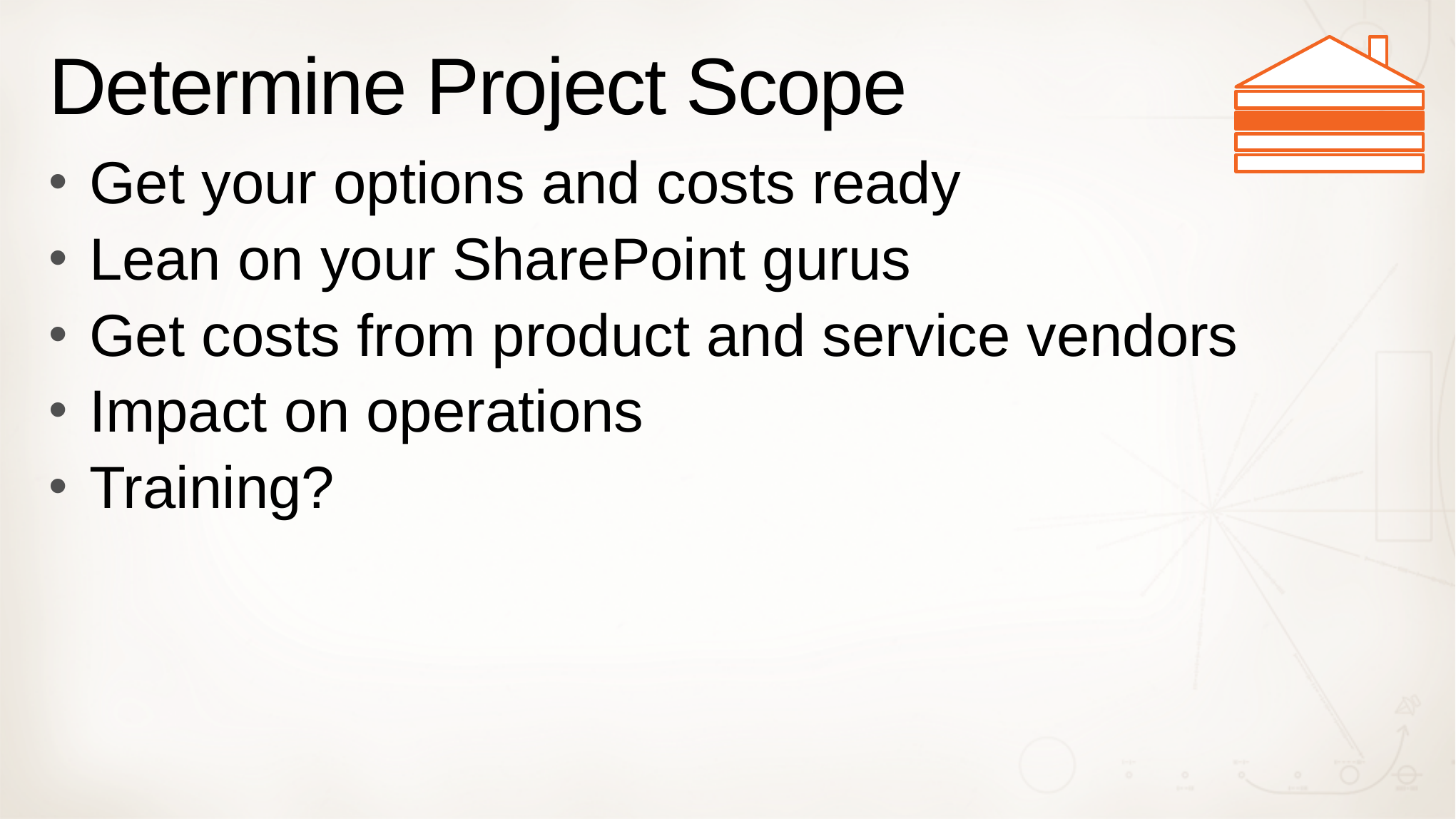

# Determine Project Scope

Get your options and costs ready
Lean on your SharePoint gurus
Get costs from product and service vendors
Impact on operations
Training?